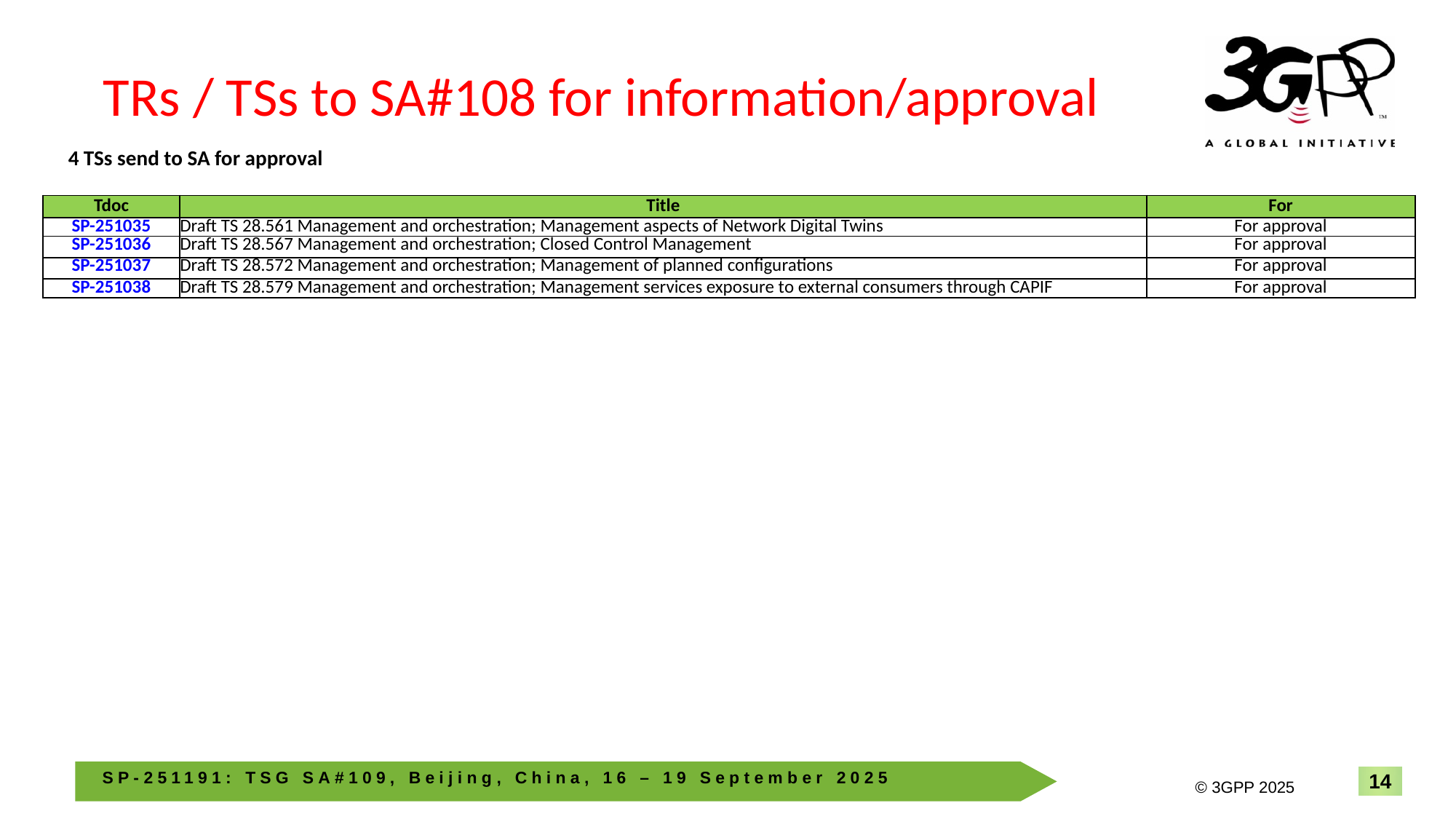

# TRs / TSs to SA#108 for information/approval
4 TSs send to SA for approval
| Tdoc | Title | For |
| --- | --- | --- |
| SP-251035 | Draft TS 28.561 Management and orchestration; Management aspects of Network Digital Twins | For approval |
| SP-251036 | Draft TS 28.567 Management and orchestration; Closed Control Management | For approval |
| SP-251037 | Draft TS 28.572 Management and orchestration; Management of planned configurations | For approval |
| SP-251038 | Draft TS 28.579 Management and orchestration; Management services exposure to external consumers through CAPIF | For approval |